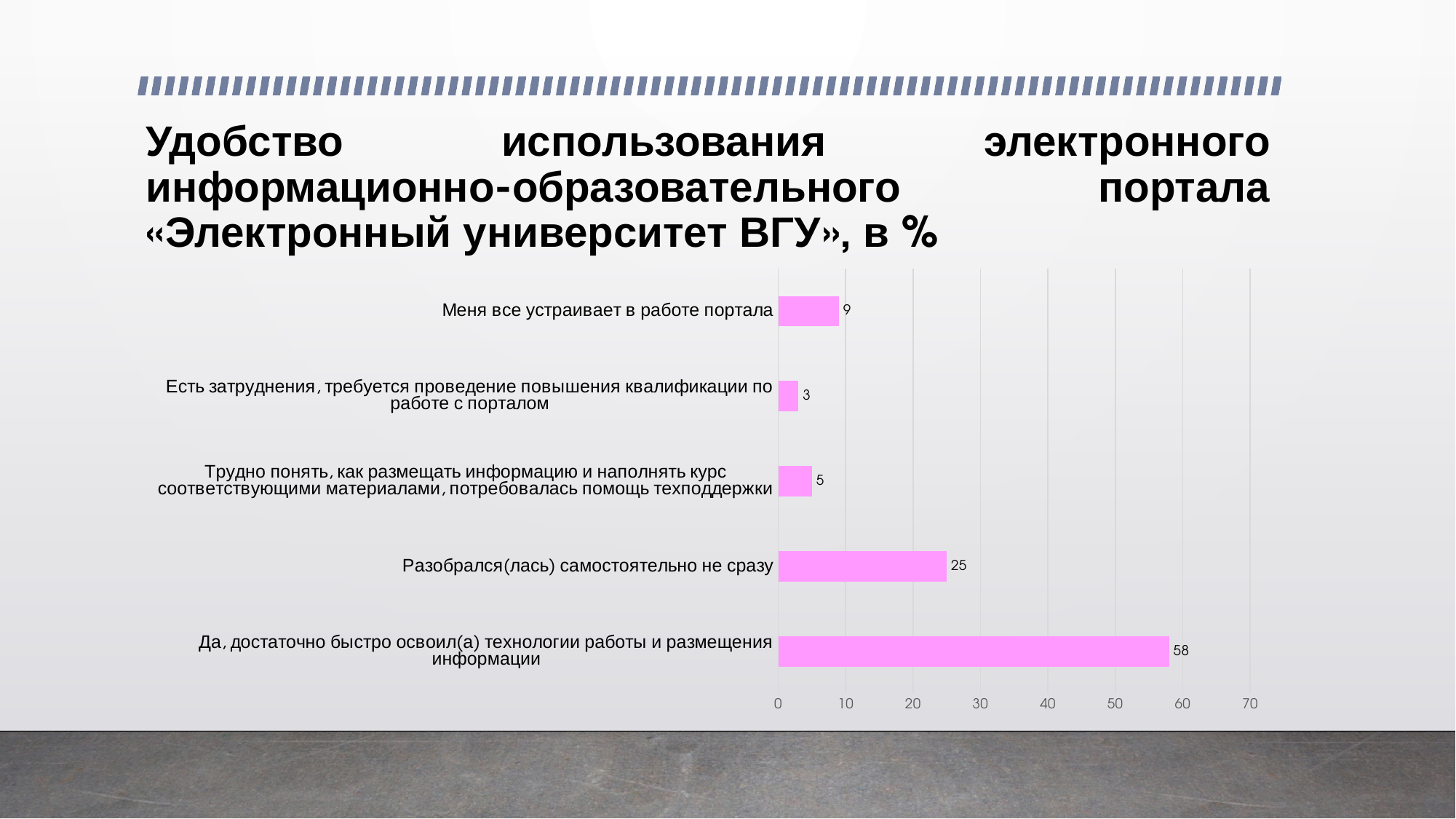

# Удобство использования электронного информационно-образовательного портала «Электронный университет ВГУ», в %

### Chart

| Category | Столбец1 |
|---|---|
| Да, достаточно быстро освоил(а) технологии работы и размещения информации | 58.0 |
| Разобрался(лась) самостоятельно не сразу | 25.0 |
| Трудно понять, как размещать информацию и наполнять курс соответствующими материалами, потребовалась помощь техподдержки | 5.0 |
| Есть затруднения, требуется проведение повышения квалификации по работе с порталом | 3.0 |
| Меня все устраивает в работе портала | 9.0 |